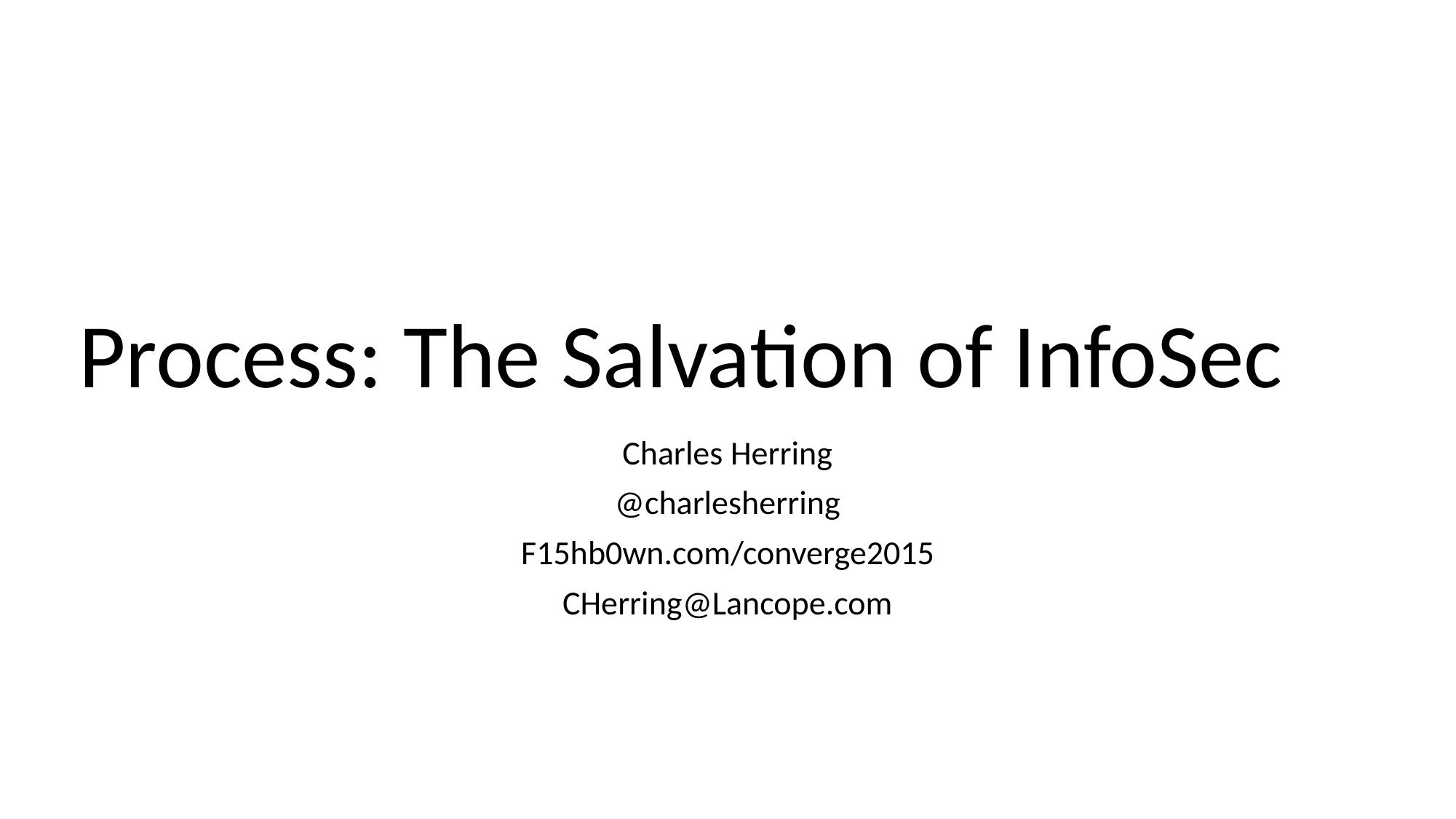

# Process: The Salvation of InfoSec
Charles Herring
@charlesherring
F15hb0wn.com/converge2015
CHerring@Lancope.com